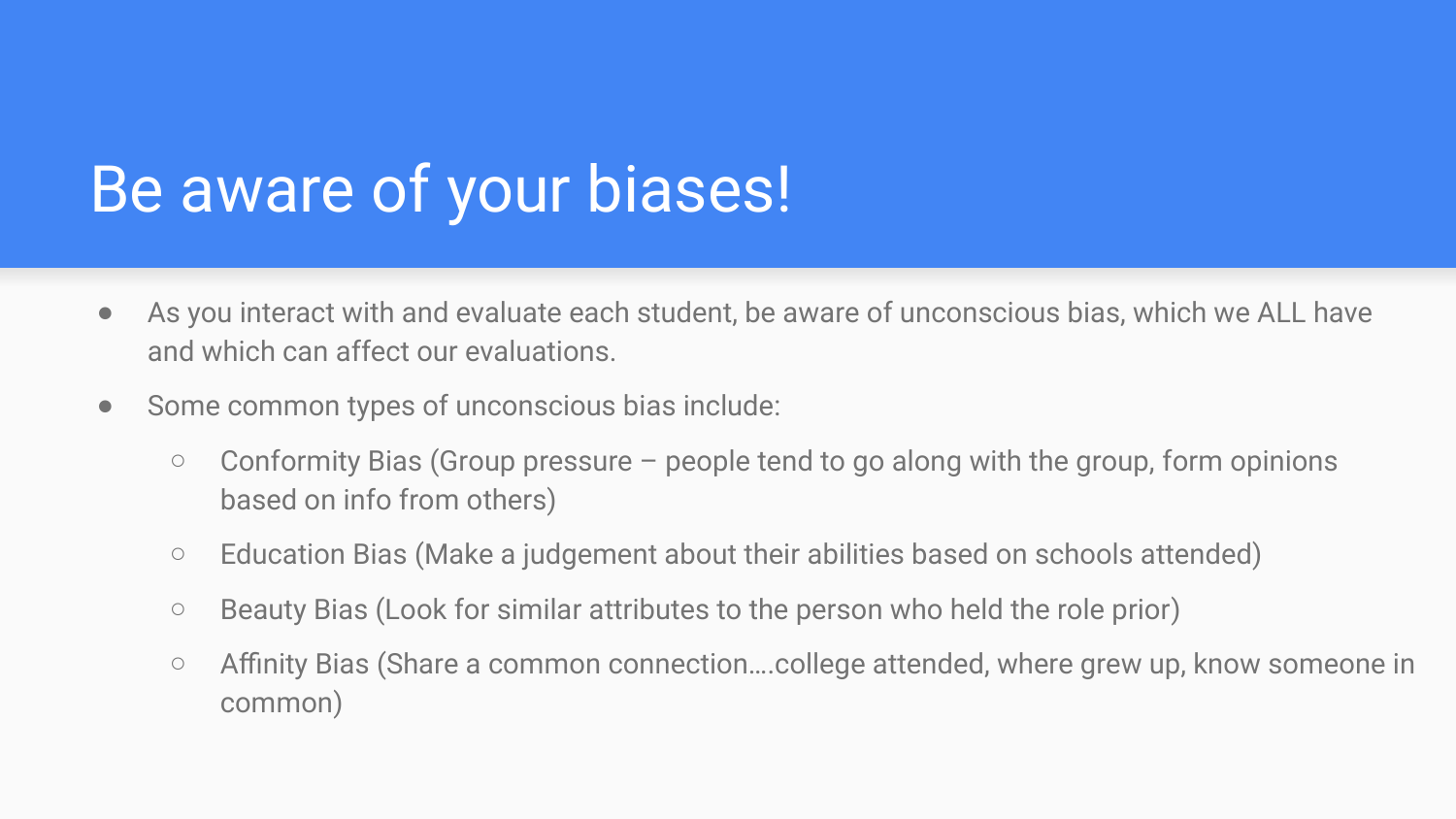

# Be aware of your biases!
As you interact with and evaluate each student, be aware of unconscious bias, which we ALL have and which can affect our evaluations.
Some common types of unconscious bias include:
Conformity Bias​ (Group pressure – people tend to go along with the group,​ form opinions ​based on info from others)
Education Bias​ (Make a judgement about their abilities based on schools attended)
Beauty Bias​ (Look for similar attributes to the person who held the role prior​)
Affinity Bias​ (Share a common connection….college attended, where grew up, know someone in common​)